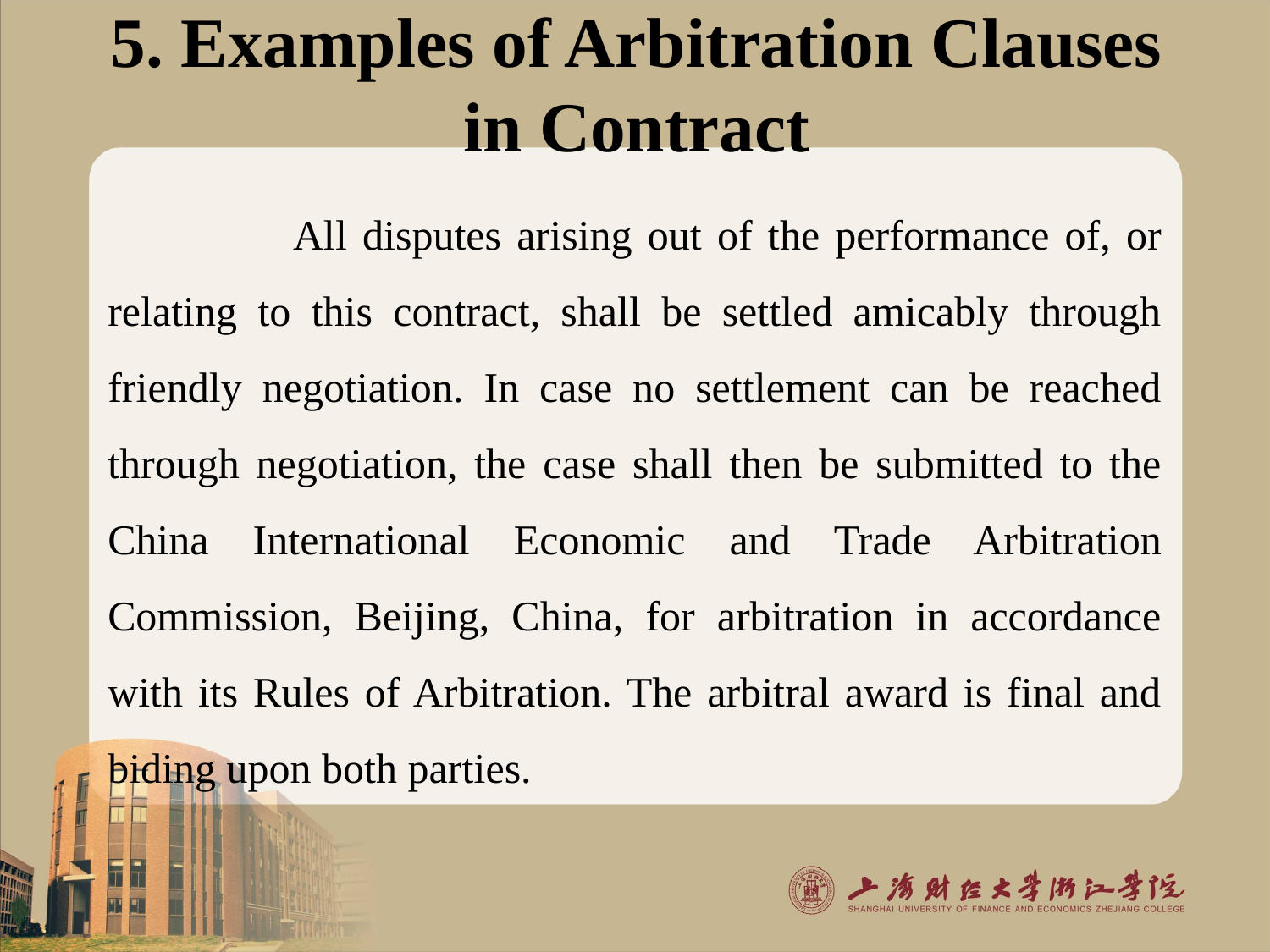

# 5. Examples of Arbitration Clauses in Contract
            All disputes arising out of the performance of, or relating to this contract, shall be settled amicably through friendly negotiation. In case no settlement can be reached through negotiation, the case shall then be submitted to the China International Economic and Trade Arbitration Commission, Beijing, China, for arbitration in accordance with its Rules of Arbitration. The arbitral award is final and biding upon both parties.